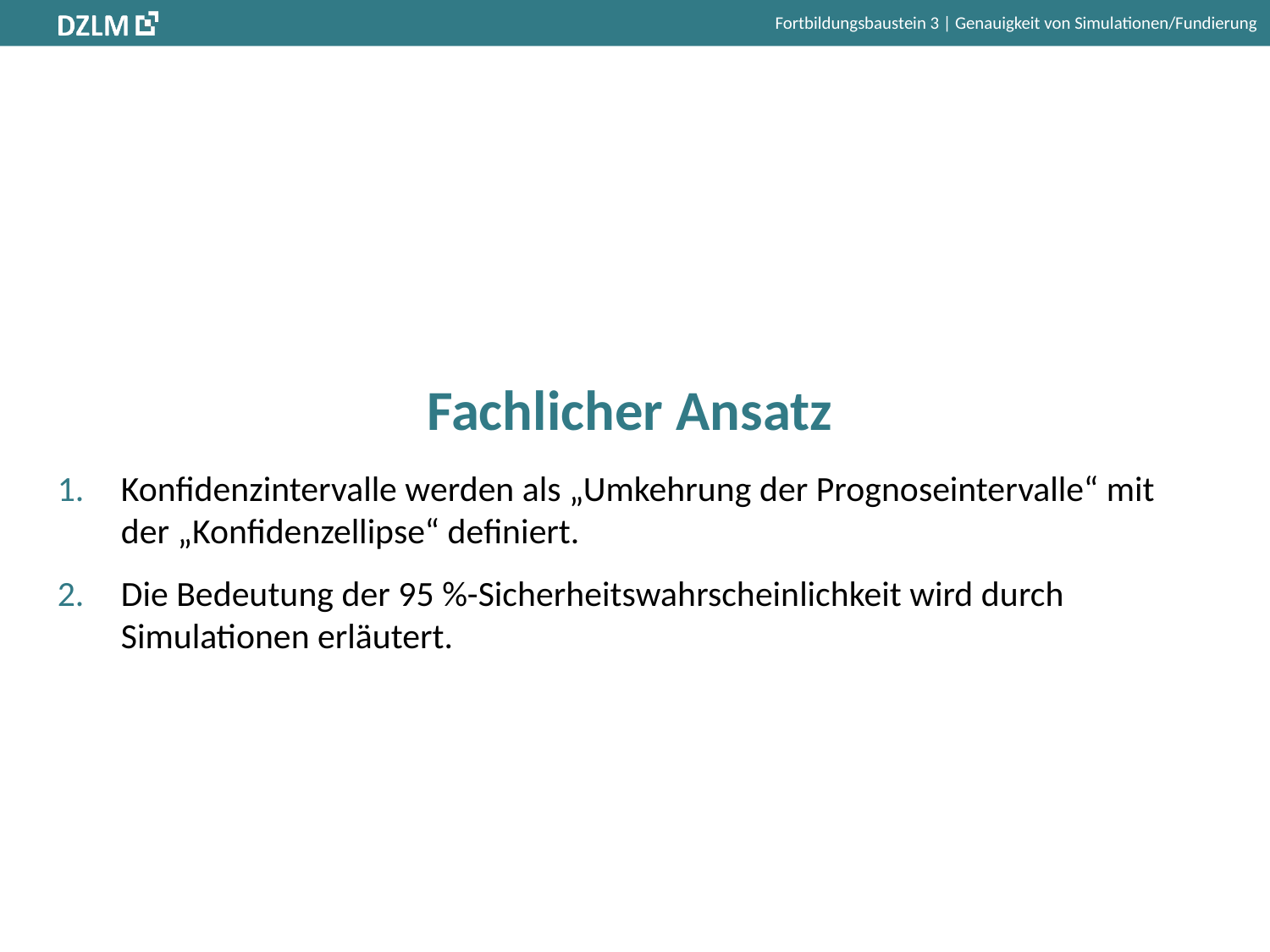

# Fachlicher Ansatz
Konfidenzintervalle werden als „Umkehrung der Prognoseintervalle“ mit der „Konfidenzellipse“ definiert.
Die Bedeutung der 95 %-Sicherheitswahrscheinlichkeit wird durch Simulationen erläutert.